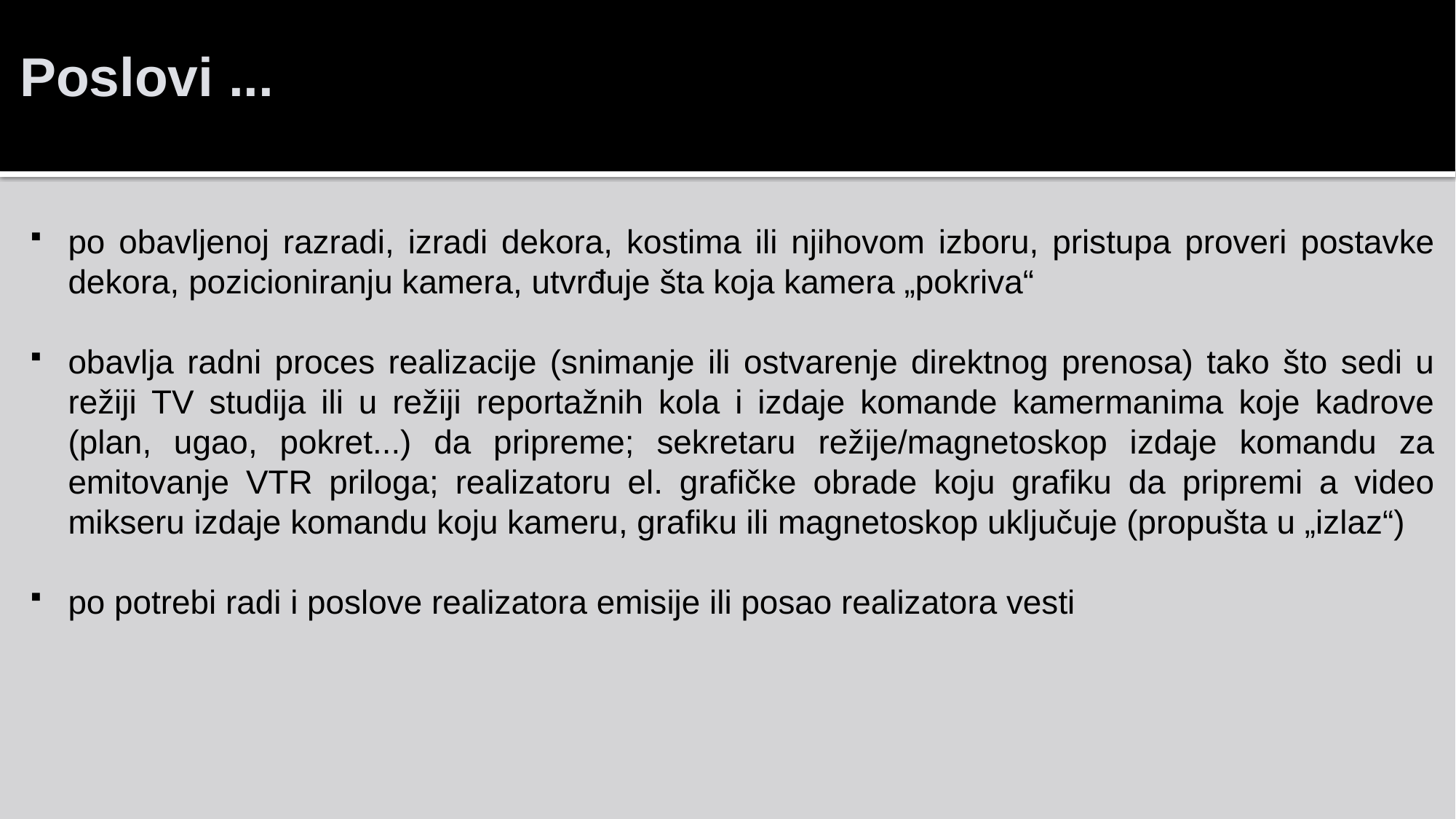

Poslovi ...
po obavljenoj razradi, izradi dekora, kostima ili njihovom izboru, pristupa proveri postavke dekora, pozicioniranju kamera, utvrđuje šta koja kamera „pokriva“

obavlja radni proces realizacije (snimanje ili ostvarenje direktnog prenosa) tako što sedi u režiji TV studija ili u režiji reportažnih kola i izdaje komande kamermanima koje kadrove (plan, ugao, pokret...) da pripreme; sekretaru režije/magnetoskop izdaje komandu za emitovanje VTR priloga; realizatoru el. grafičke obrade koju grafiku da pripremi a video mikseru izdaje komandu koju kameru, grafiku ili magnetoskop uključuje (propušta u „izlaz“)

po potrebi radi i poslove realizatora emisije ili posao realizatora vesti